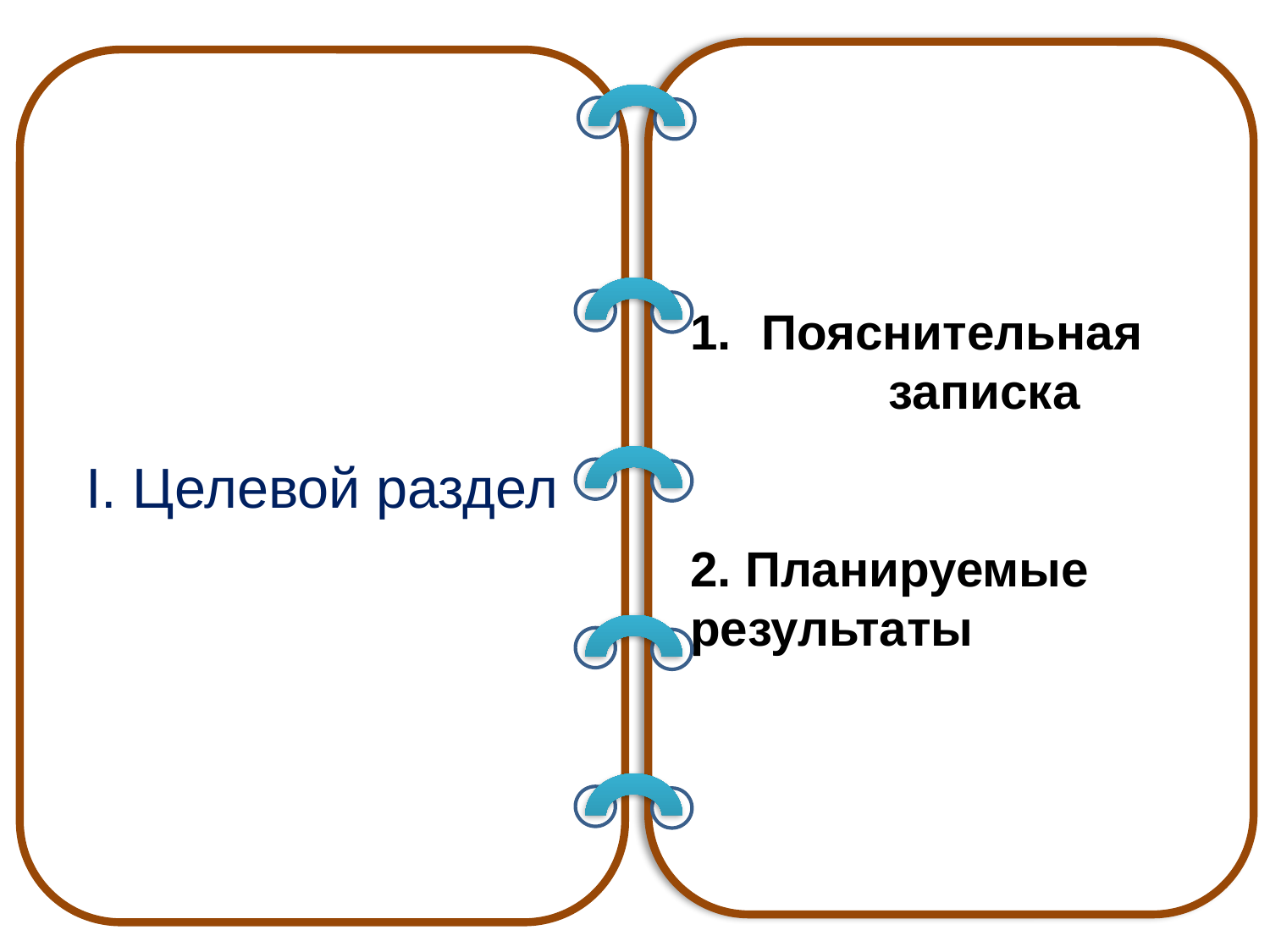

Пояснительная 	записка

2. Планируемые   	результаты
I. Целевой раздел